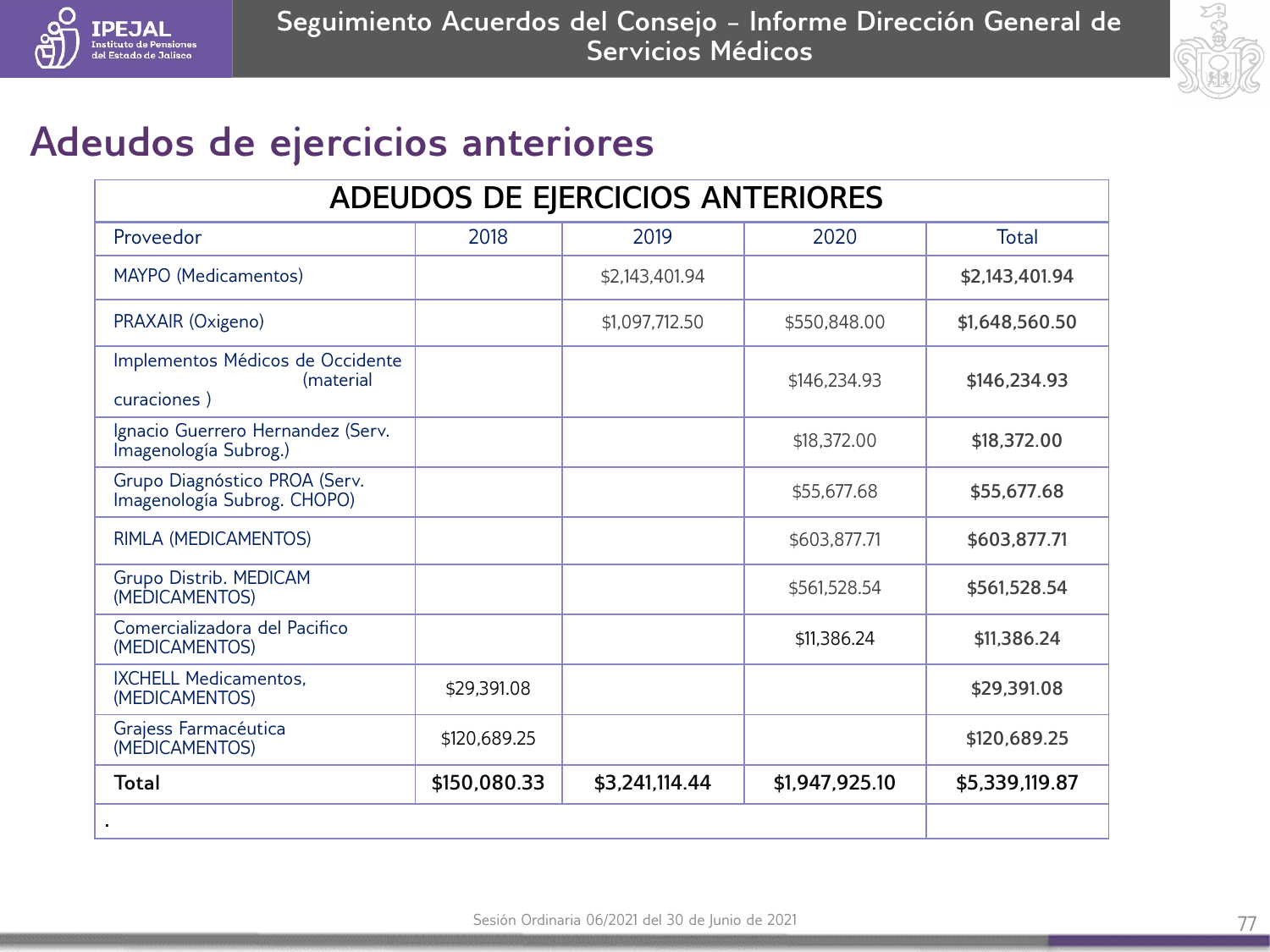

Seguimiento Acuerdos del Consejo – Informe Dirección General de Servicios Médicos
Adeudos de ejercicios anteriores

| ADEUDOS DE EJERCICIOS ANTERIORES |  |  |  |  |
| --- | --- | --- | --- | --- |
| Proveedor | 2018 | 2019 | 2020 | Total |
| MAYPO (Medicamentos) |  | $2,143,401.94 |  | $2,143,401.94 |
| PRAXAIR (Oxigeno) |  | $1,097,712.50 | $550,848.00 | $1,648,560.50 |
| Implementos Médicos de Occidente (material curaciones ) |  |  | $146,234.93 | $146,234.93 |
| Ignacio Guerrero Hernandez (Serv. Imagenología Subrog.) |  |  | $18,372.00 | $18,372.00 |
| Grupo Diagnóstico PROA (Serv. Imagenología Subrog. CHOPO) |  |  | $55,677.68 | $55,677.68 |
| RIMLA (MEDICAMENTOS) |  |  | $603,877.71 | $603,877.71 |
| Grupo Distrib. MEDICAM (MEDICAMENTOS) |  |  | $561,528.54 | $561,528.54 |
| Comercializadora del Pacifico (MEDICAMENTOS) |  |  | $11,386.24 | $11,386.24 |
| IXCHELL Medicamentos, (MEDICAMENTOS) | $29,391.08 |  |  | $29,391.08 |
| Grajess Farmacéutica (MEDICAMENTOS) | $120,689.25 |  |  | $120,689.25 |
| Total | $150,080.33 | $3,241,114.44 | $1,947,925.10 | $5,339,119.87 |
| . |  |  |  |  |
Sesión Ordinaria 06/2021 del 30 de Junio de 2021
77